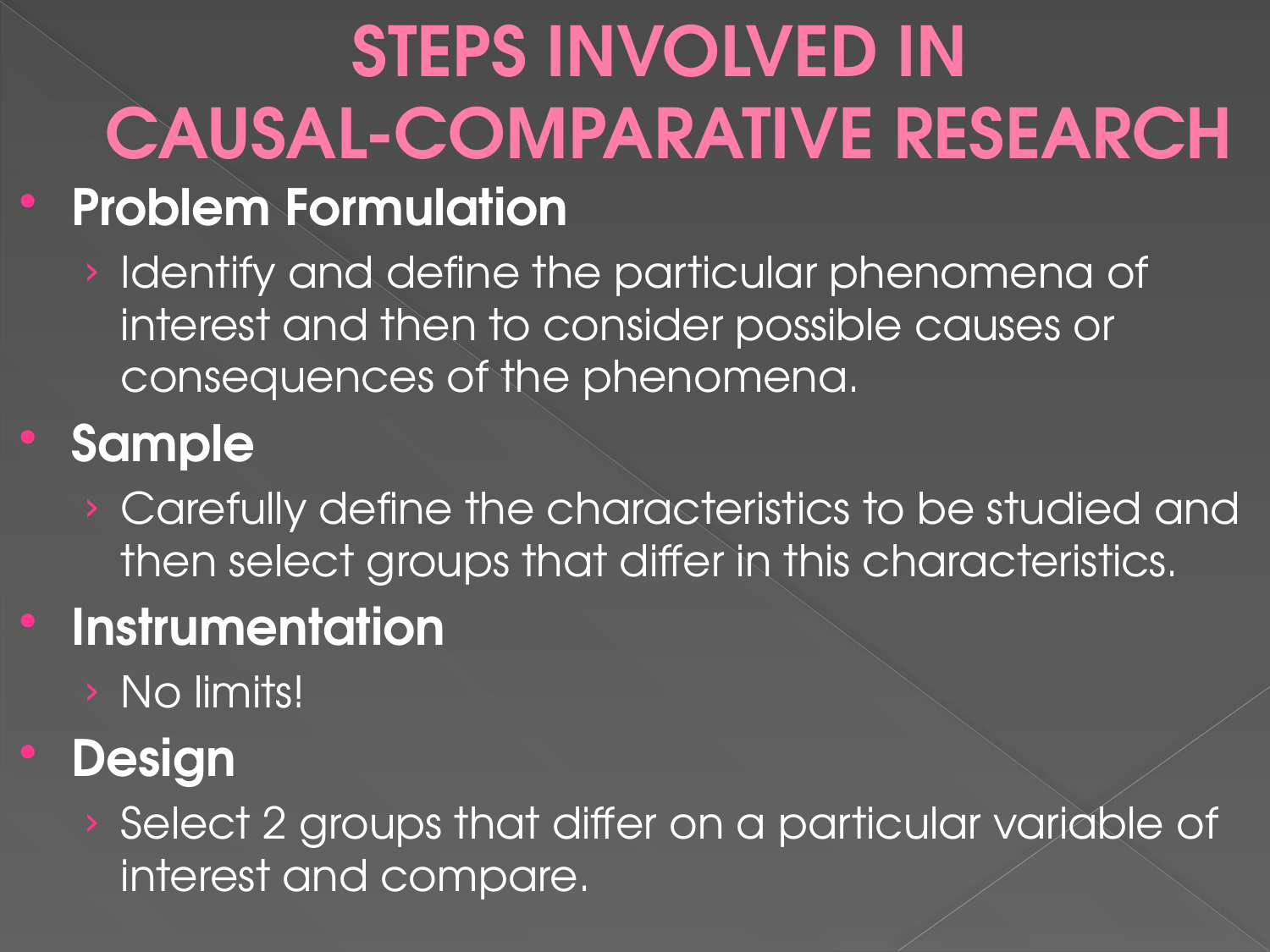

# STEPS INVOLVED IN CAUSAL-COMPARATIVE RESEARCH
Problem Formulation
Identify and define the particular phenomena of interest and then to consider possible causes or consequences of the phenomena.
Sample
Carefully define the characteristics to be studied and then select groups that differ in this characteristics.
Instrumentation
No limits!
Design
Select 2 groups that differ on a particular variable of interest and compare.